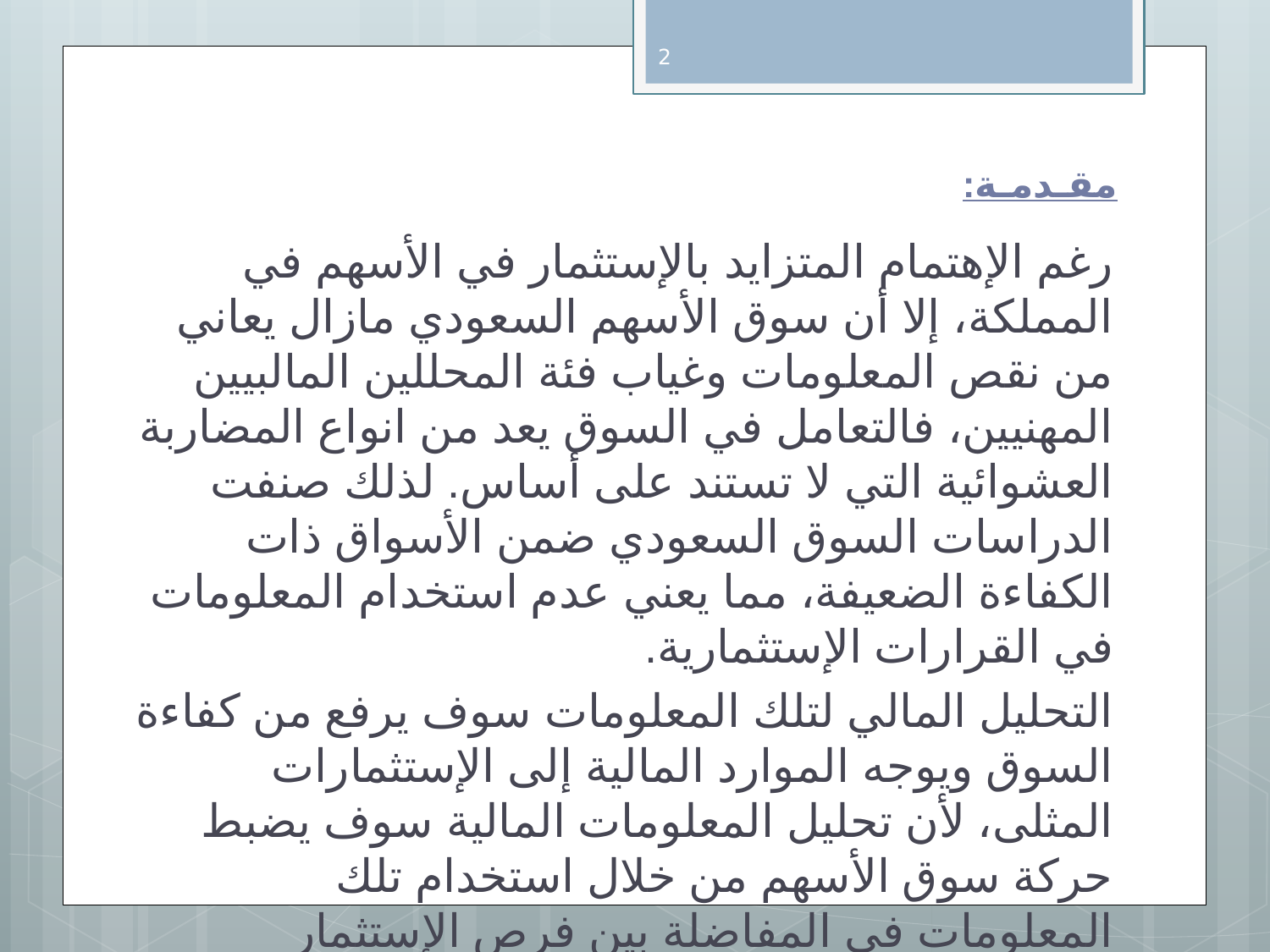

2
# مقـدمـة:
رغم الإهتمام المتزايد بالإستثمار في الأسهم في المملكة، إلا أن سوق الأسهم السعودي مازال يعاني من نقص المعلومات وغياب فئة المحللين المالبيين المهنيين، فالتعامل في السوق يعد من انواع المضاربة العشوائية التي لا تستند على أساس. لذلك صنفت الدراسات السوق السعودي ضمن الأسواق ذات الكفاءة الضعيفة، مما يعني عدم استخدام المعلومات في القرارات الإستثمارية.
التحليل المالي لتلك المعلومات سوف يرفع من كفاءة السوق ويوجه الموارد المالية إلى الإستثمارات المثلى، لأن تحليل المعلومات المالية سوف يضبط حركة سوق الأسهم من خلال استخدام تلك المعلومات في المفاضلة بين فرص الإستثمار المختلفة.